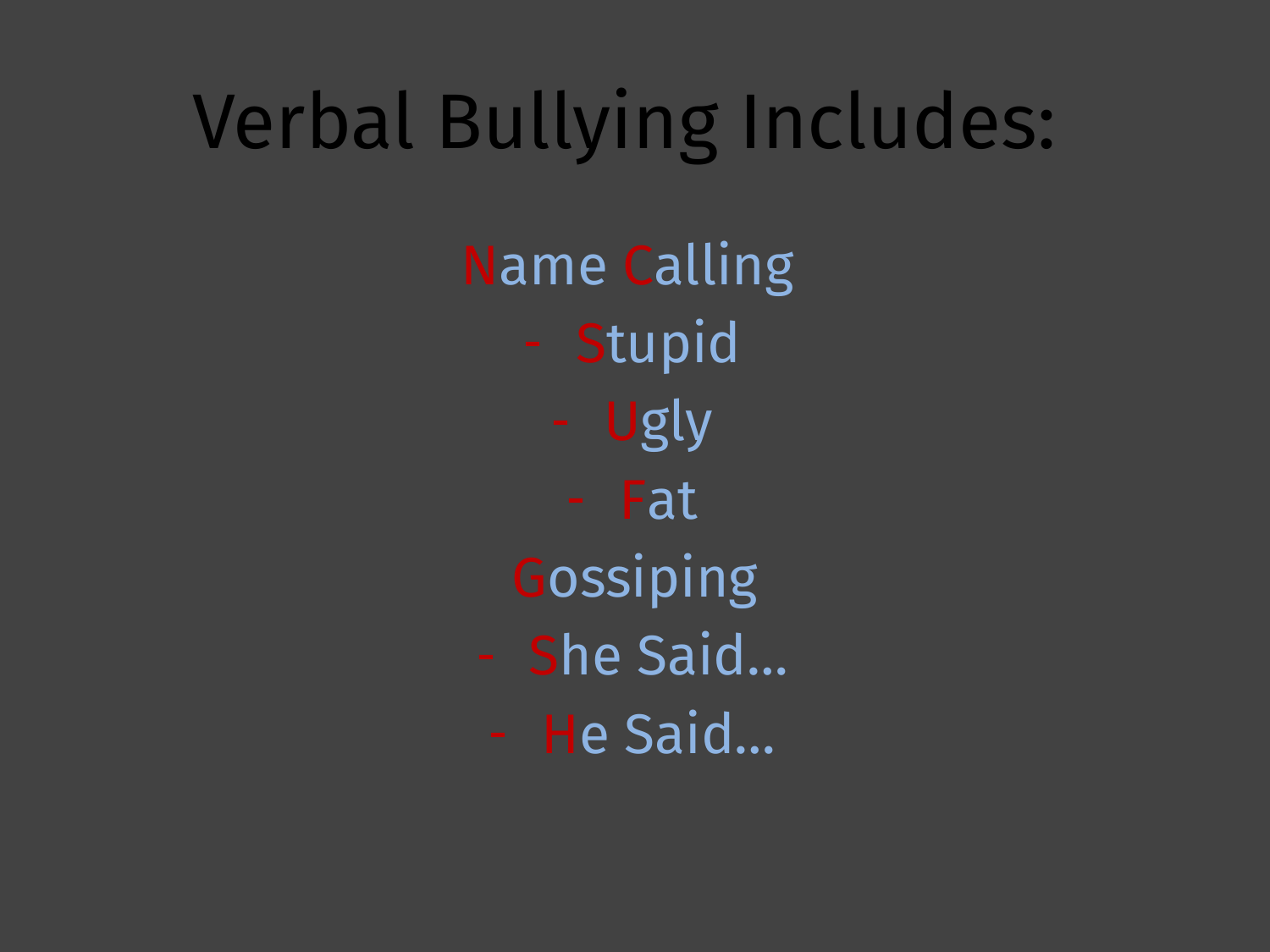

# Verbal Bullying Includes:
Name Calling
Stupid
Ugly
Fat
Gossiping
She Said…
He Said…